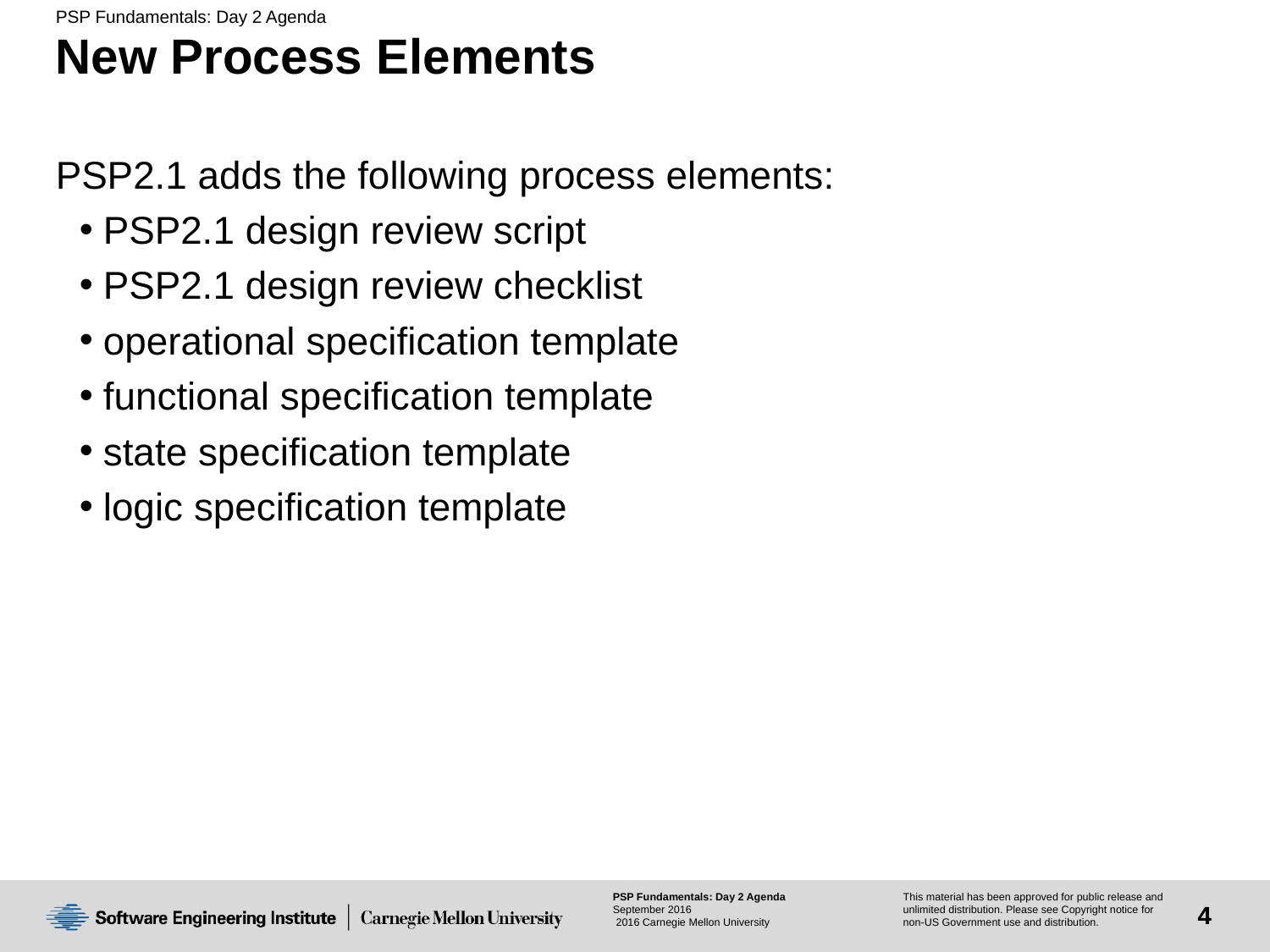

# New Process Elements
PSP2.1 adds the following process elements:
PSP2.1 design review script
PSP2.1 design review checklist
operational specification template
functional specification template
state specification template
logic specification template